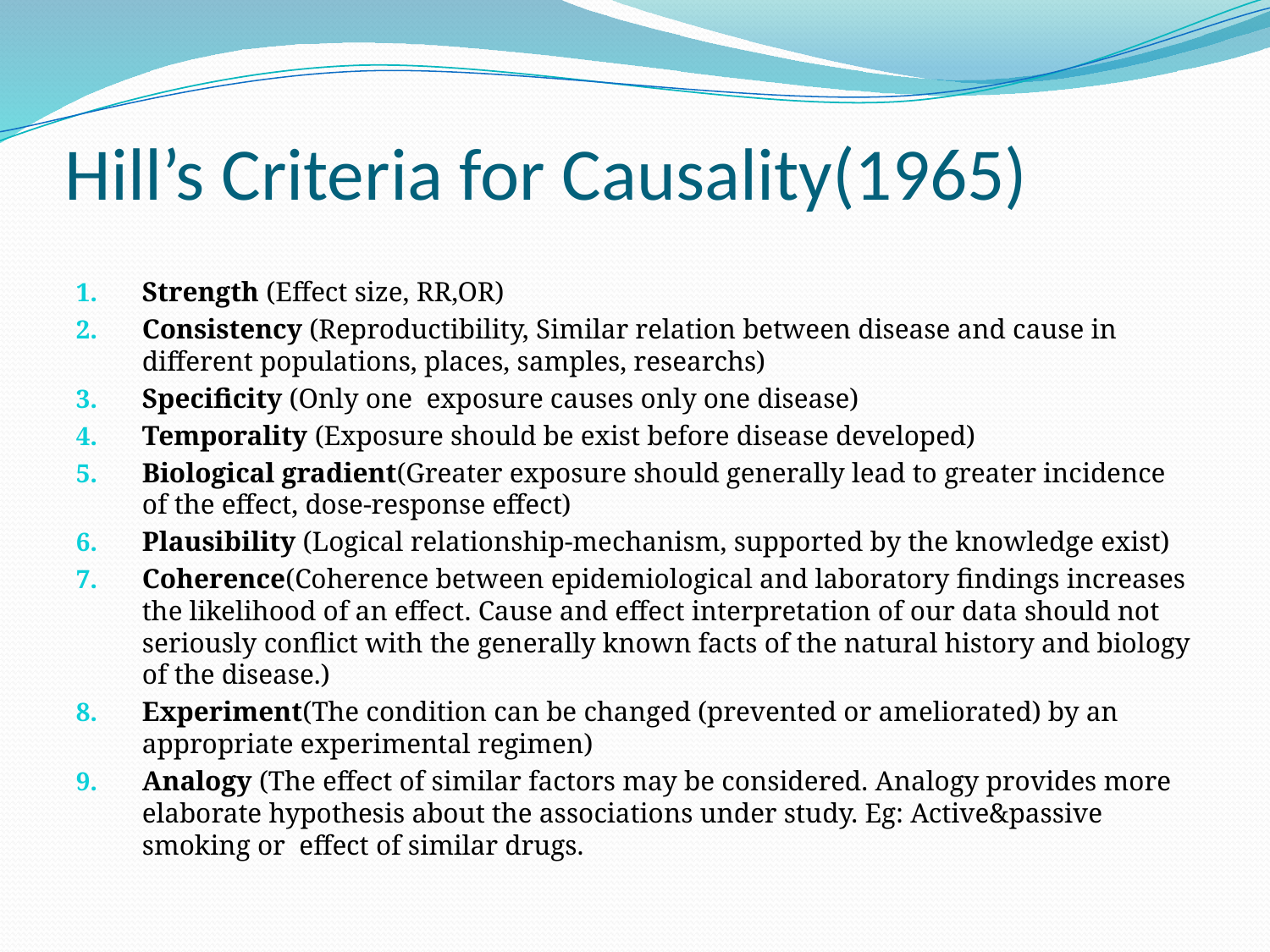

# Hill’s Criteria for Causality(1965)
Strength (Effect size, RR,OR)
Consistency (Reproductibility, Similar relation between disease and cause in different populations, places, samples, researchs)
Specificity (Only one  exposure causes only one disease)
Temporality (Exposure should be exist before disease developed)
Biological gradient(Greater exposure should generally lead to greater incidence of the effect, dose-response effect)
Plausibility (Logical relationship-mechanism, supported by the knowledge exist)
Coherence(Coherence between epidemiological and laboratory findings increases the likelihood of an effect. Cause and effect interpretation of our data should not seriously conflict with the generally known facts of the natural history and biology of the disease.)
Experiment(The condition can be changed (prevented or ameliorated) by an appropriate experimental regimen)
Analogy (The effect of similar factors may be considered. Analogy provides more elaborate hypothesis about the associations under study. Eg: Active&passive smoking or  effect of similar drugs.